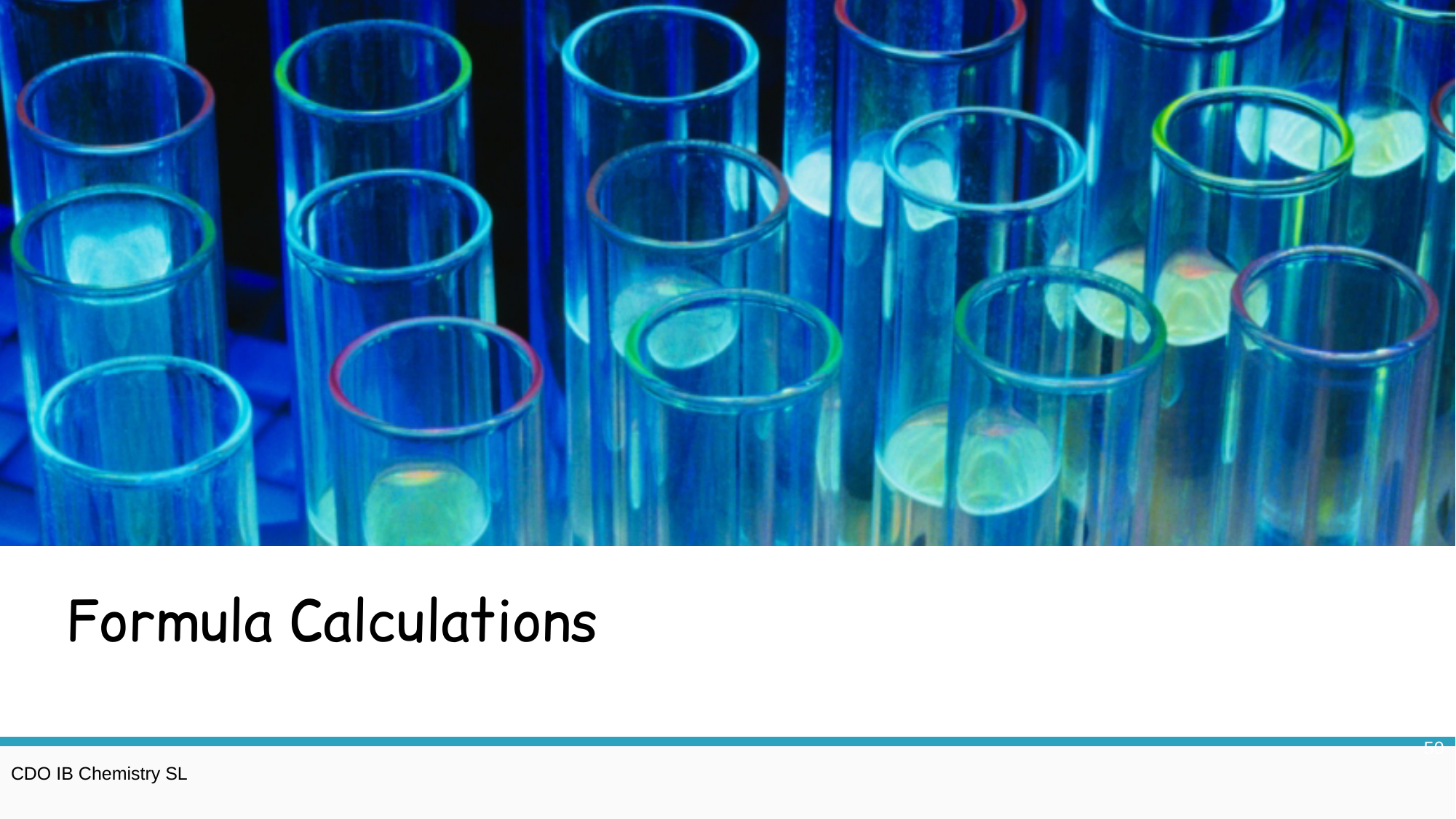

# Formula Calculations
50
CDO IB Chemistry SL